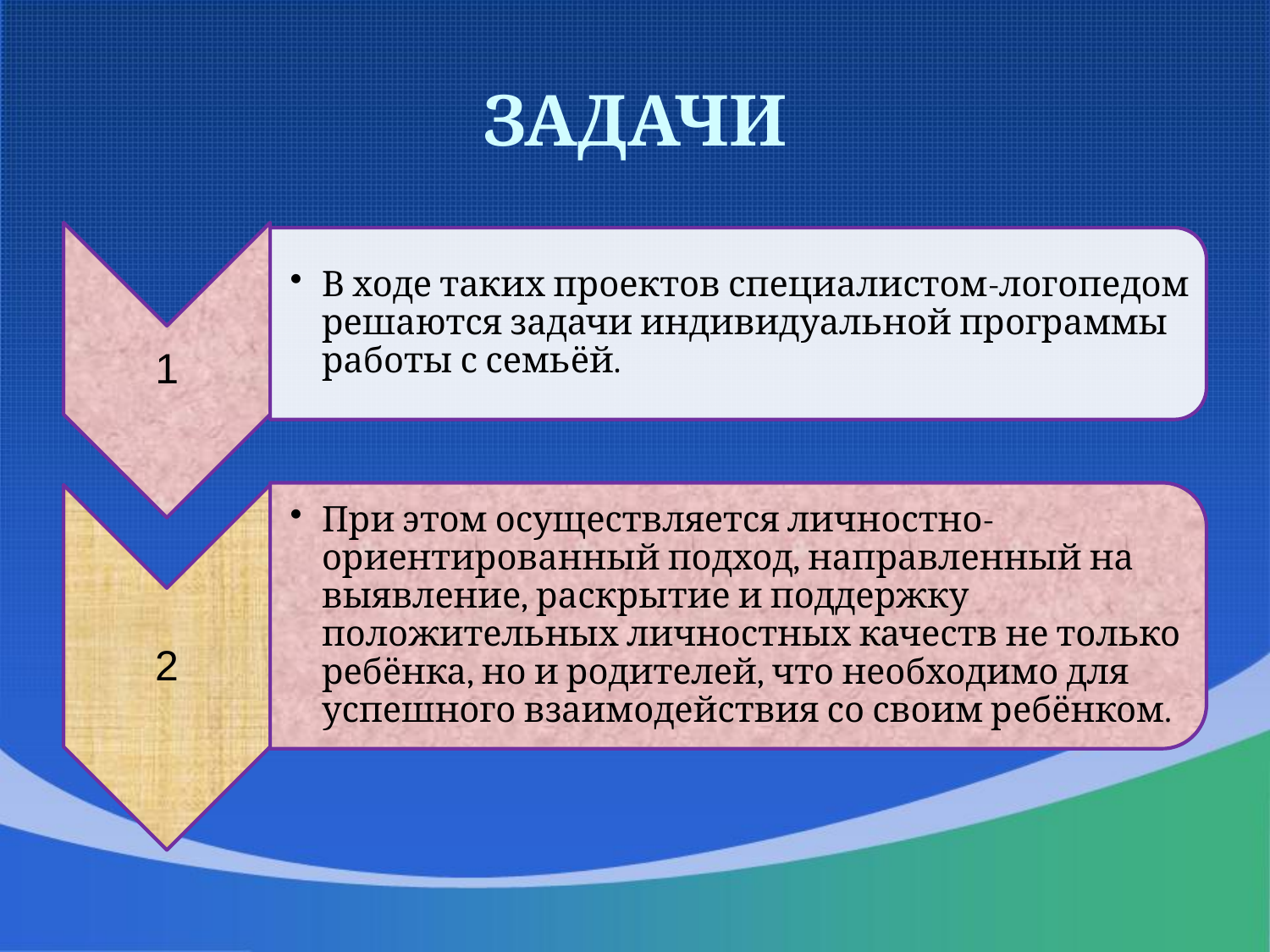

# ЗАДАЧИ
1
В ходе таких проектов специалистом-логопедом решаются задачи индивидуальной программы работы с семьёй.
2
При этом осуществляется личностно-ориентированный подход, направленный на выявление, раскрытие и поддержку положительных личностных качеств не только ребёнка, но и родителей, что необходимо для успешного взаимодействия со своим ребёнком.